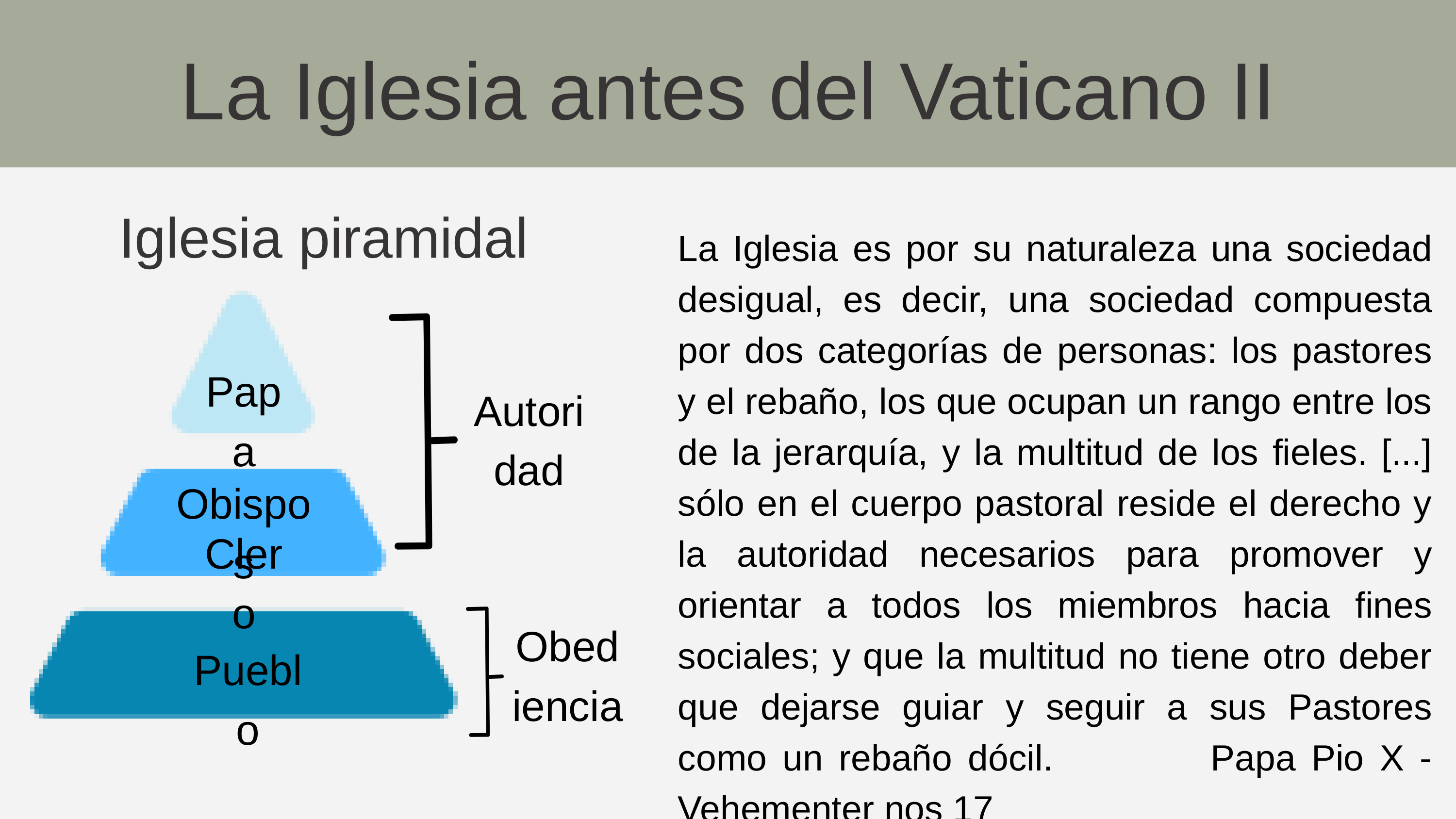

La Iglesia antes del Vaticano II
Iglesia piramidal
La Iglesia es por su naturaleza una sociedad desigual, es decir, una sociedad compuesta por dos categorías de personas: los pastores y el rebaño, los que ocupan un rango entre los de la jerarquía, y la multitud de los fieles. [...] sólo en el cuerpo pastoral reside el derecho y la autoridad necesarios para promover y orientar a todos los miembros hacia fines sociales; y que la multitud no tiene otro deber que dejarse guiar y seguir a sus Pastores como un rebaño dócil.          Papa Pio X - Vehementer nos 17

Papa
Autoridad
Obispos
Clero

Obediencia
Pueblo